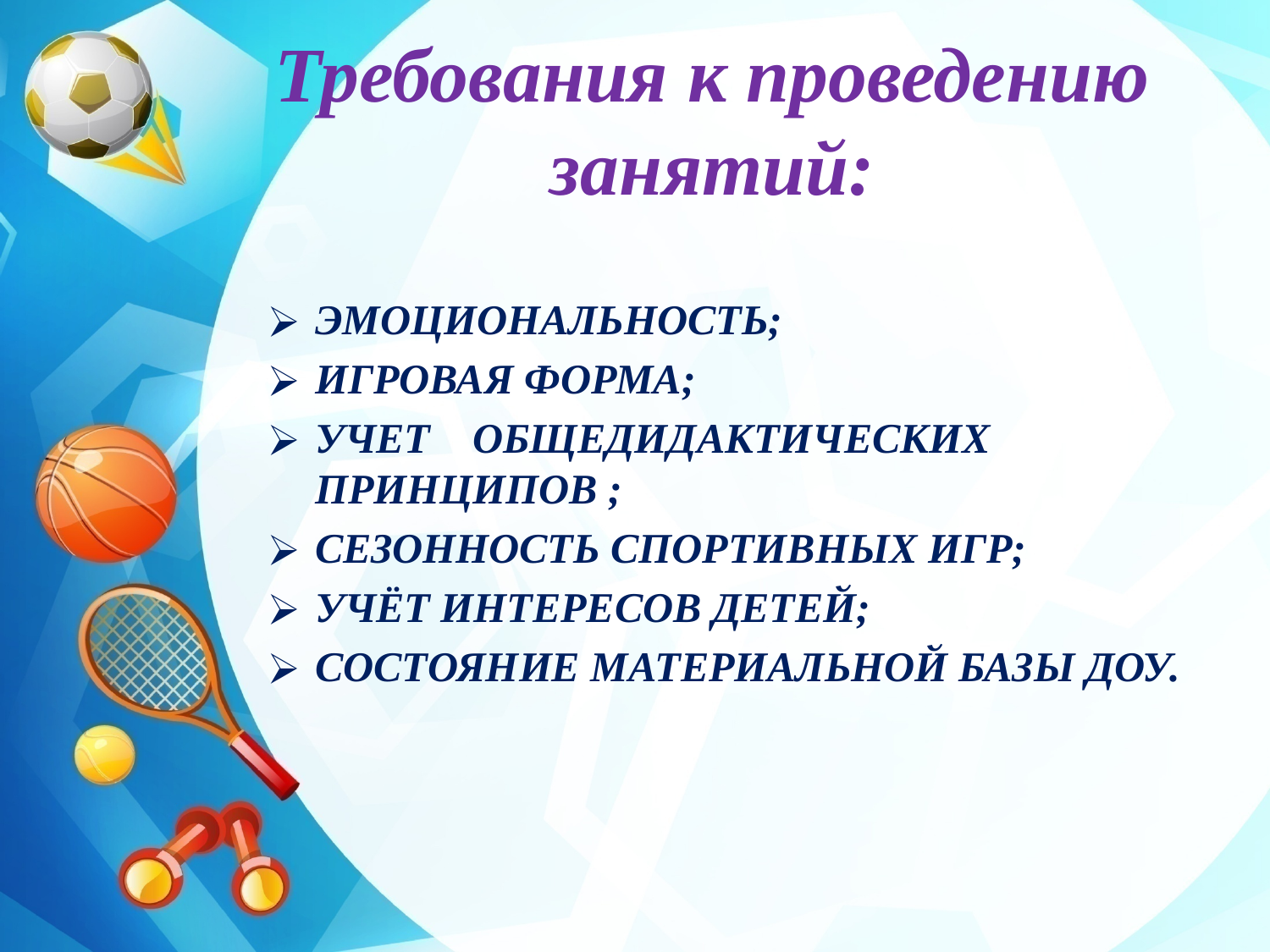

# Требования к проведению занятий:
ЭМОЦИОНАЛЬНОСТЬ;
ИГРОВАЯ ФОРМА;
УЧЕТ    ОБЩЕДИДАКТИЧЕСКИХ ПРИНЦИПОВ ;
СЕЗОННОСТЬ СПОРТИВНЫХ ИГР;
УЧЁТ ИНТЕРЕСОВ ДЕТЕЙ;
СОСТОЯНИЕ МАТЕРИАЛЬНОЙ БАЗЫ ДОУ.